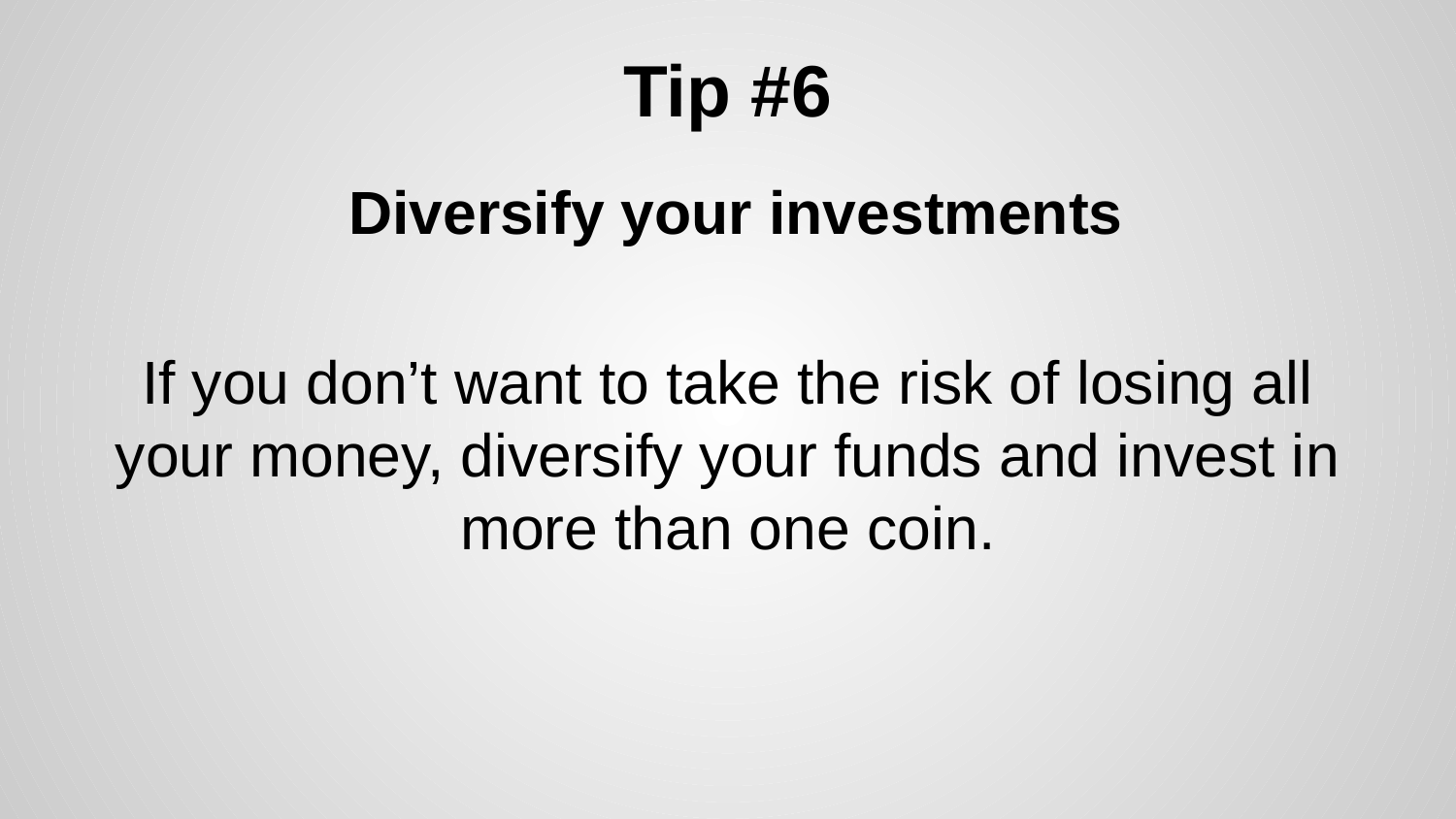

# Tip #6
 Diversify your investments

If you don’t want to take the risk of losing all your money, diversify your funds and invest in more than one coin.